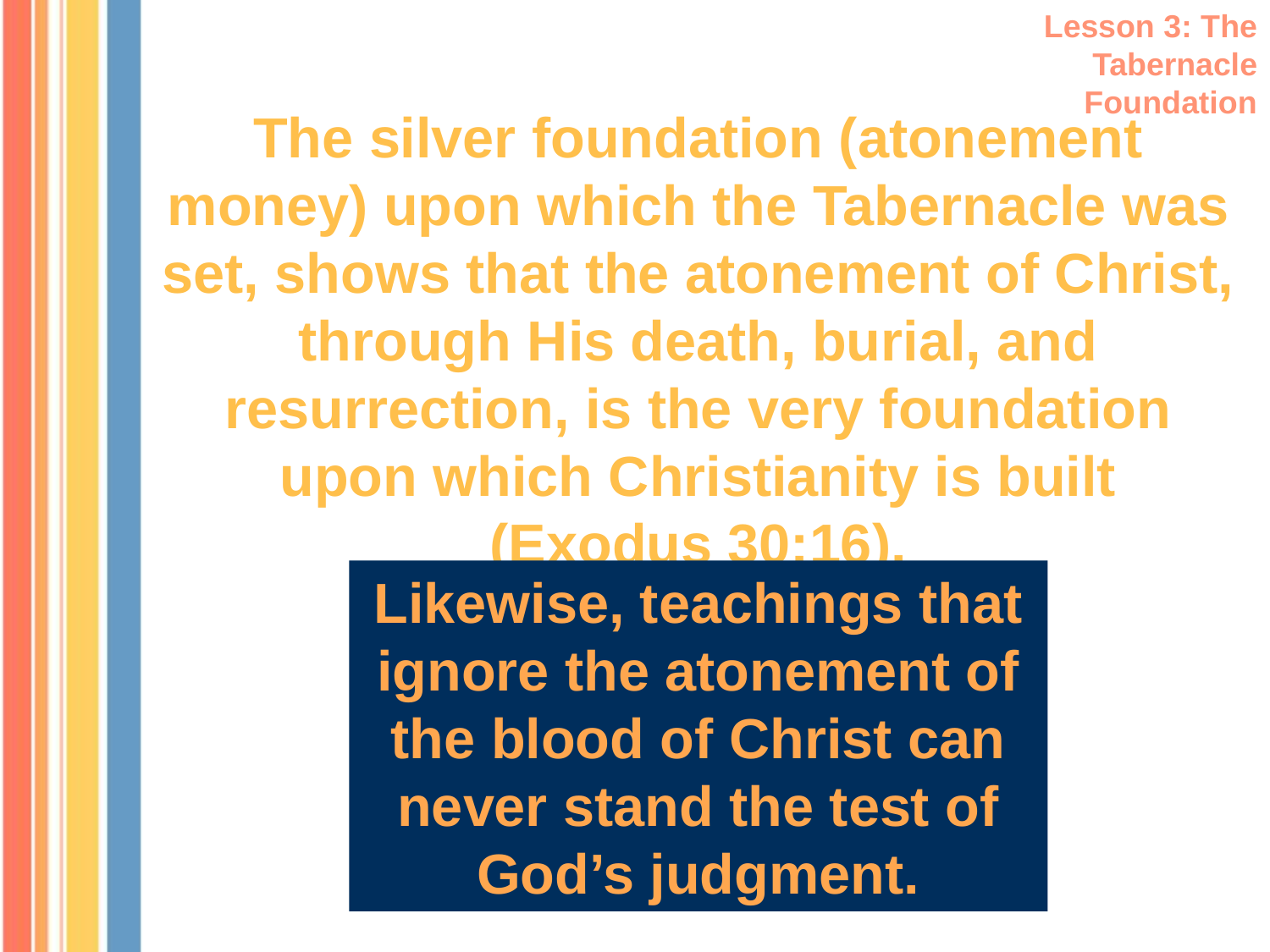

Lesson 3: The Tabernacle Foundation
The silver foundation (atonement money) upon which the Tabernacle was set, shows that the atonement of Christ, through His death, burial, and resurrection, is the very foundation upon which Christianity is built (Exodus 30:16).
Likewise, teachings that ignore the atonement of the blood of Christ can never stand the test of God’s judgment.